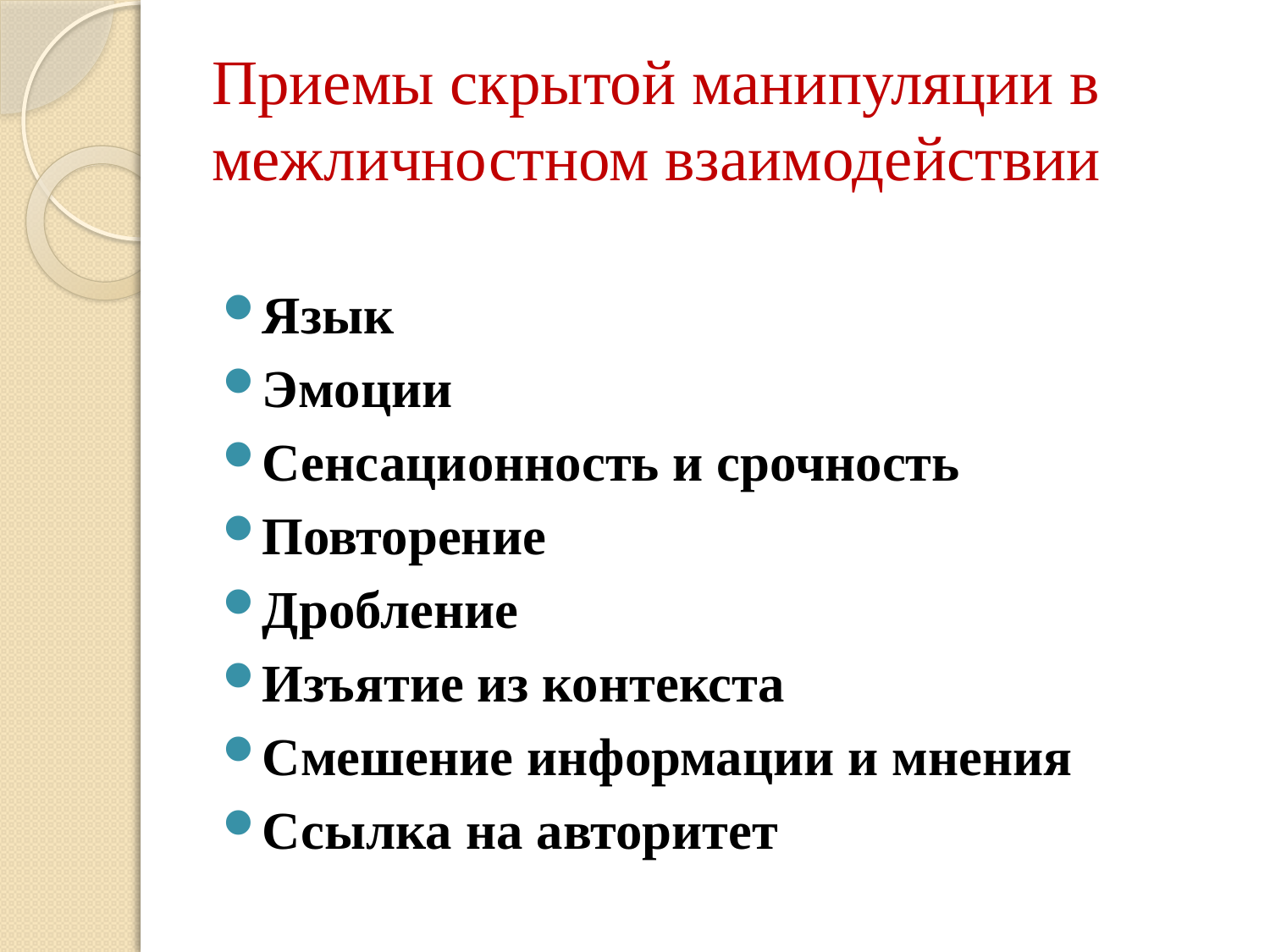

# Приемы скрытой манипуляции в межличностном взаимодействии

Язык
Эмоции
Сенсационность и срочность
Повторение
Дробление
Изъятие из контекста
Смешение информации и мнения
Ссылка на авторитет